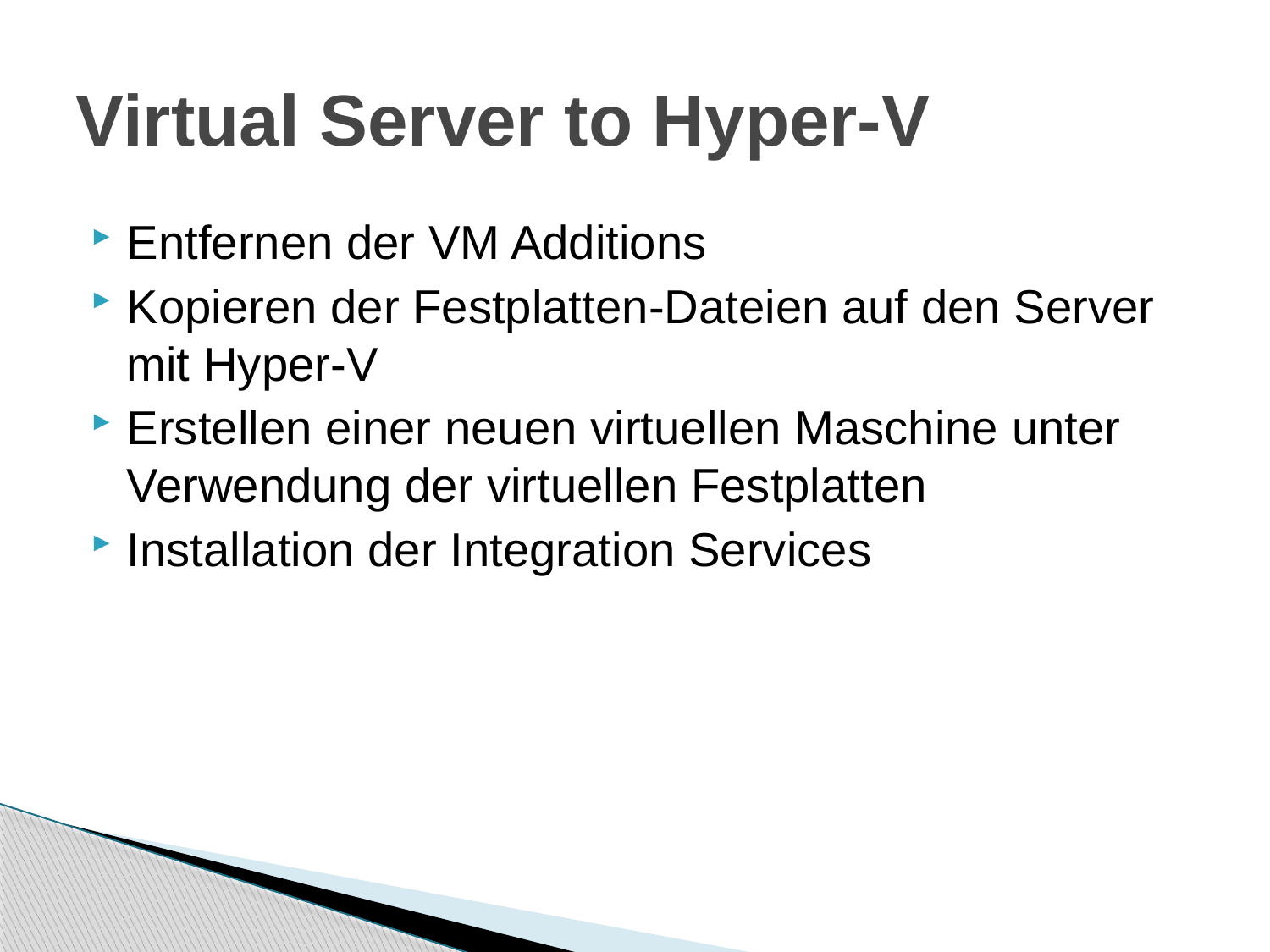

# Virtual Server to Hyper-V
Entfernen der VM Additions
Kopieren der Festplatten-Dateien auf den Server mit Hyper-V
Erstellen einer neuen virtuellen Maschine unter Verwendung der virtuellen Festplatten
Installation der Integration Services